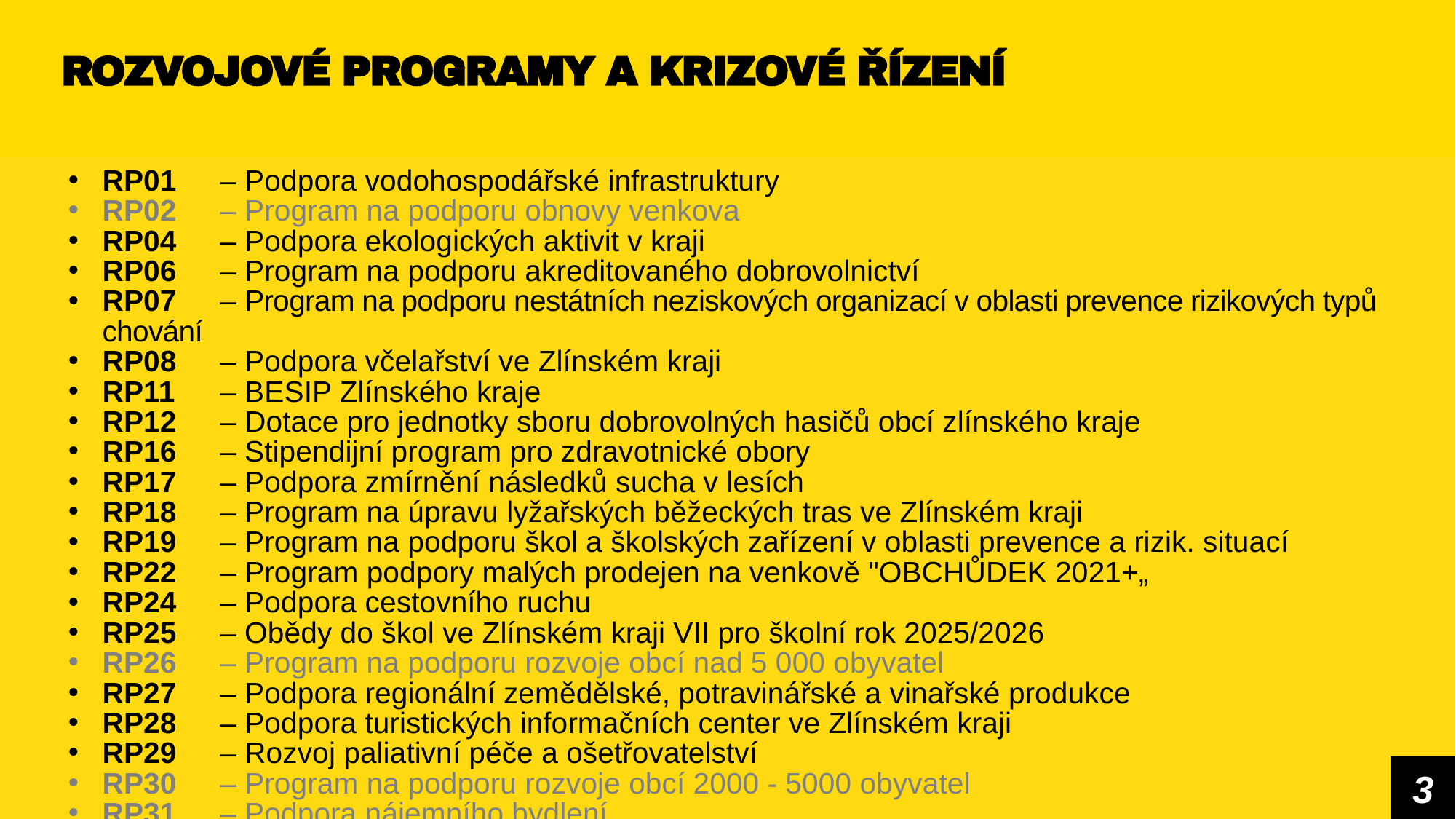

# ROZVOJOVÉ PROGRAMY A KRIZOVÉ ŘÍZENÍ
RP01	– Podpora vodohospodářské infrastruktury
RP02	– Program na podporu obnovy venkova
RP04	– Podpora ekologických aktivit v kraji
RP06	– Program na podporu akreditovaného dobrovolnictví
RP07	– Program na podporu nestátních neziskových organizací v oblasti prevence rizikových typů chování
RP08	– Podpora včelařství ve Zlínském kraji
RP11	– BESIP Zlínského kraje
RP12	– Dotace pro jednotky sboru dobrovolných hasičů obcí zlínského kraje
RP16	– Stipendijní program pro zdravotnické obory
RP17	– Podpora zmírnění následků sucha v lesích
RP18	– Program na úpravu lyžařských běžeckých tras ve Zlínském kraji
RP19	– Program na podporu škol a školských zařízení v oblasti prevence a rizik. situací
RP22	– Program podpory malých prodejen na venkově "OBCHŮDEK 2021+„
RP24	– Podpora cestovního ruchu
RP25	– Obědy do škol ve Zlínském kraji VII pro školní rok 2025/2026
RP26	– Program na podporu rozvoje obcí nad 5 000 obyvatel
RP27	– Podpora regionální zemědělské, potravinářské a vinařské produkce
RP28	– Podpora turistických informačních center ve Zlínském kraji
RP29	– Rozvoj paliativní péče a ošetřovatelství
RP30	– Program na podporu rozvoje obcí 2000 - 5000 obyvatel
RP31	– Podpora nájemního bydlení
3